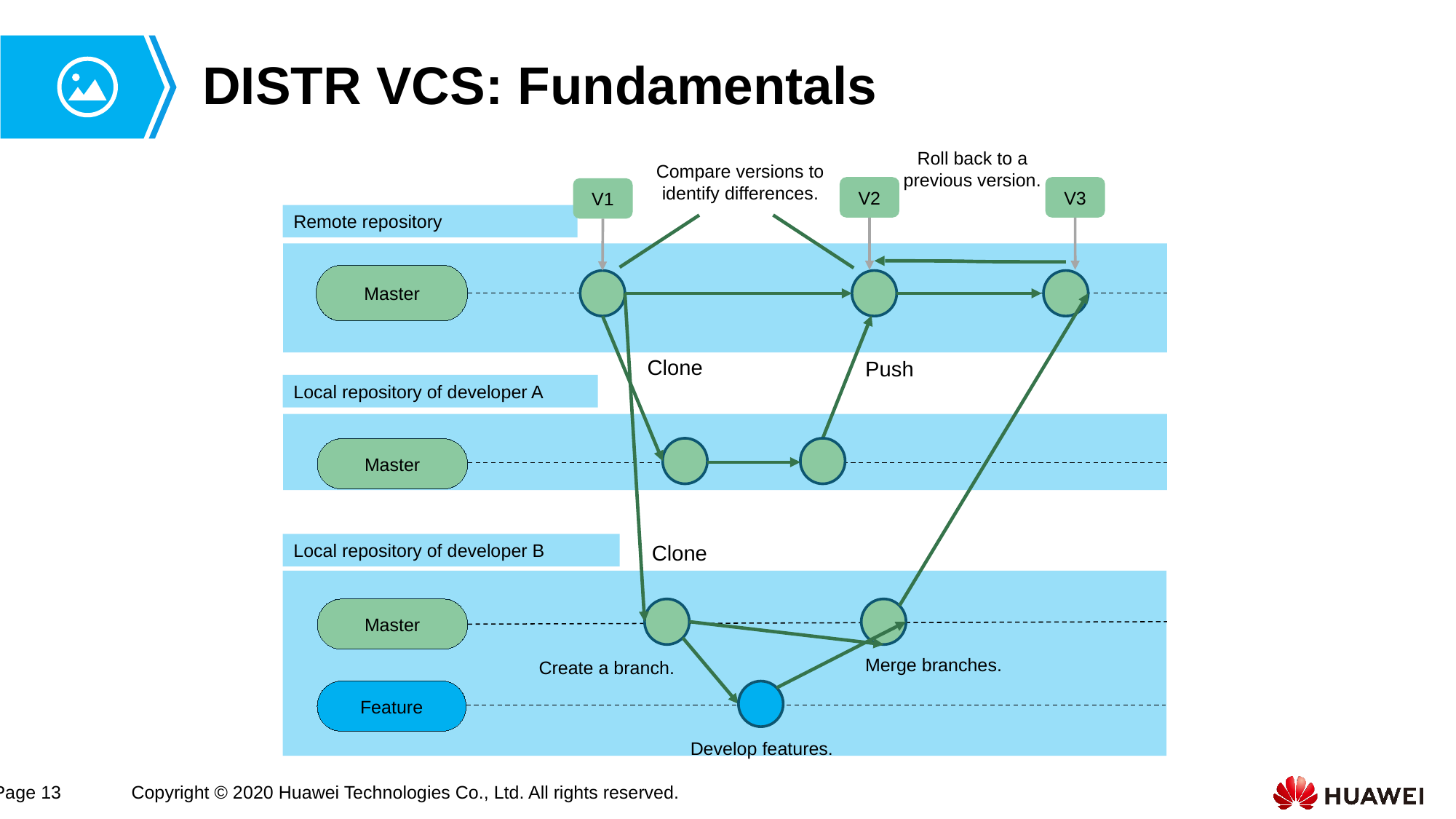

# DISTR VCS: Fundamentals
Roll back to a previous version.
Compare versions to identify differences.
V2
V3
V1
origin
Remote repository

Master

Clone
Push
Local repository of developer A

Master
Local repository of developer B
Clone

Master
Merge branches.
Create a branch.
Feature

Develop features.